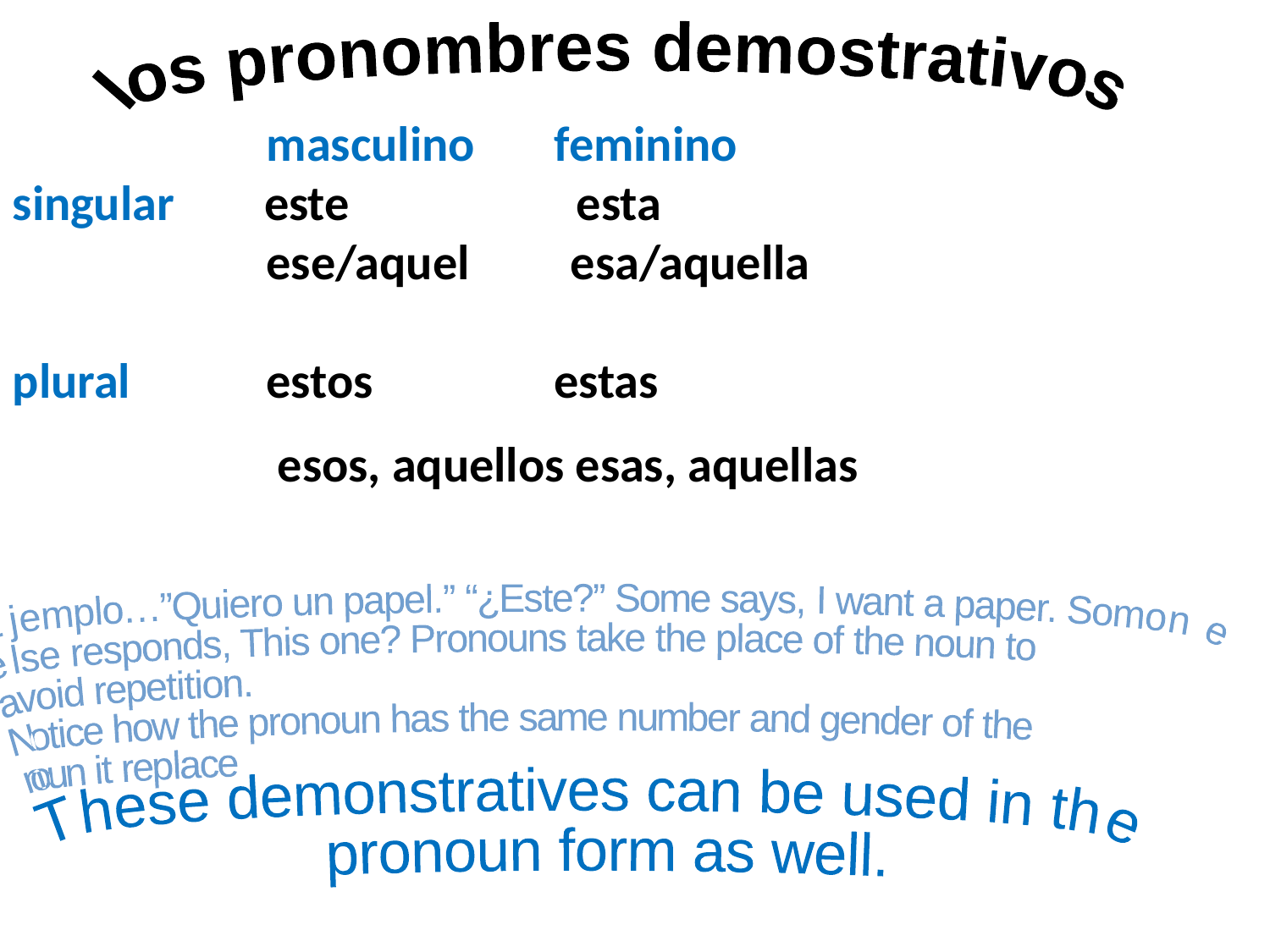

los pronombres demostrativos
		masculino	   feminino
singular        este		     esta
		ese/aquel         esa/aquella
plural	 	estos		   estas
		 esos, aquellos esas, aquellas

Ejemplo…”Quiero un papel.” “¿Este?” Some says, I want a paper. Somone
else responds, This one? Pronouns take the place of the noun to
avoid repetition.
Notice how the pronoun has the same number and gender of the
noun it replace

These demonstratives can be used in the
 pronoun form as well.